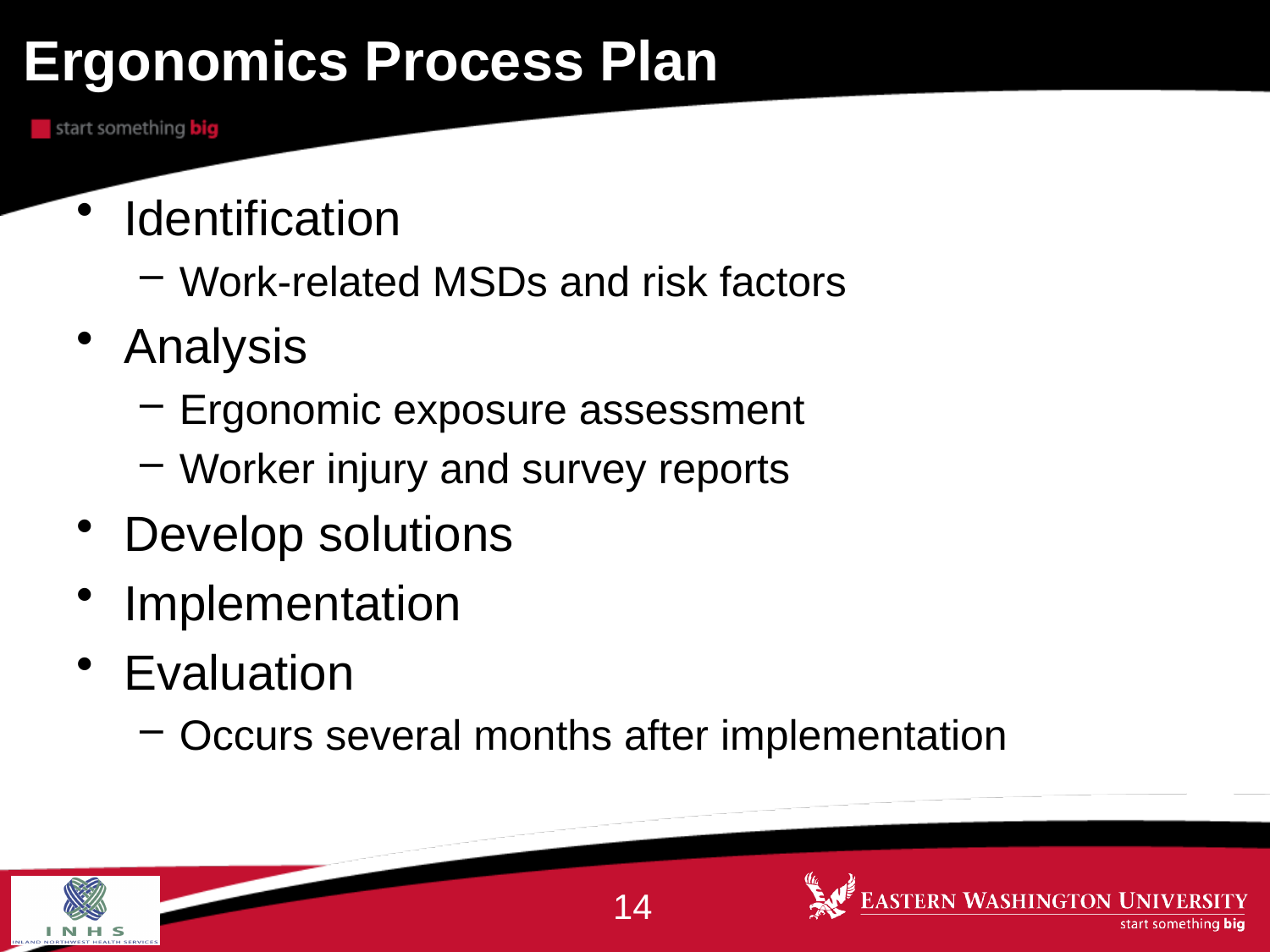

# Ergonomics Process Plan
Identification
Work-related MSDs and risk factors
Analysis
Ergonomic exposure assessment
Worker injury and survey reports
Develop solutions
Implementation
Evaluation
Occurs several months after implementation

14